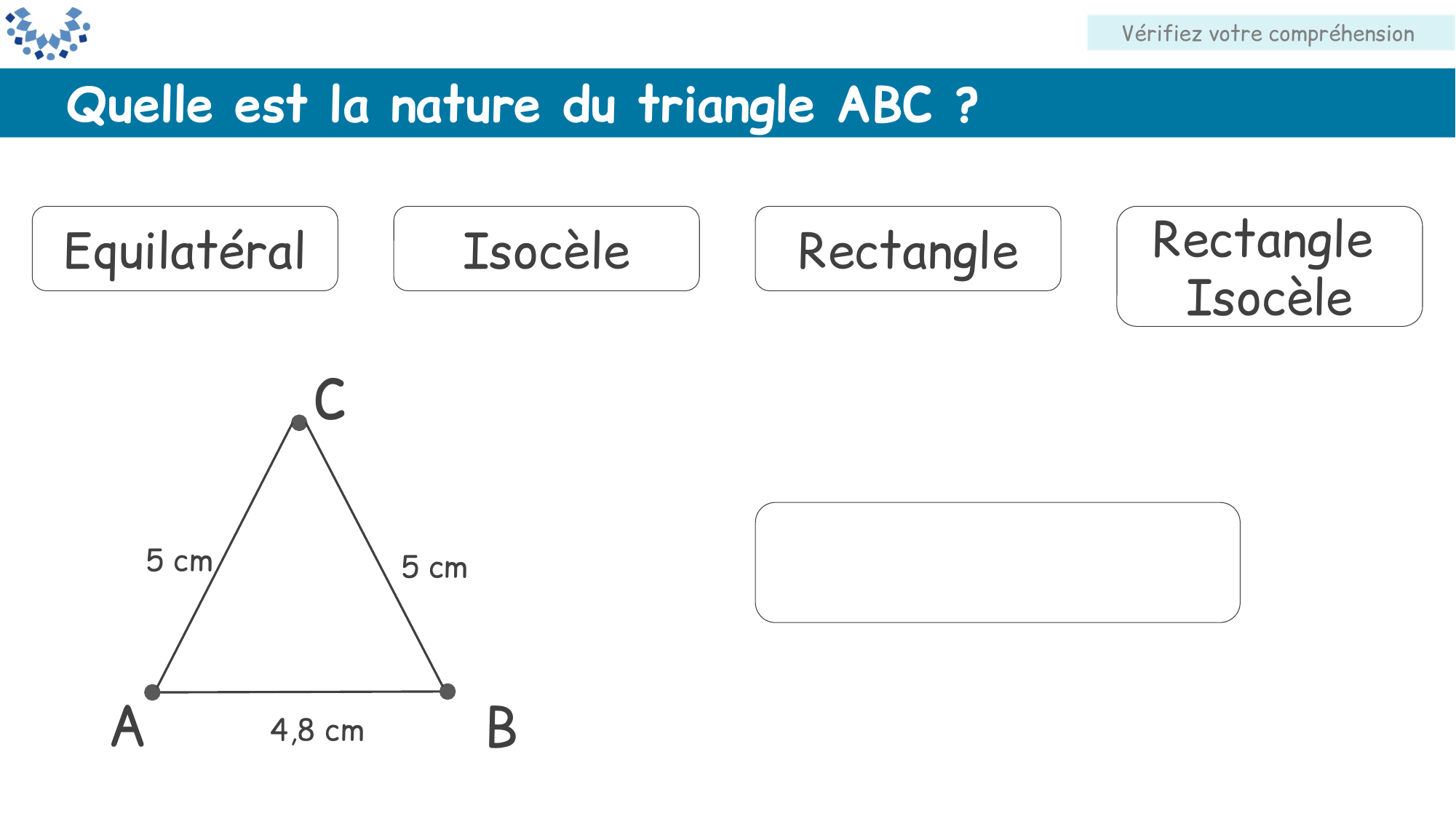

Vérifiez votre compréhension
Quelle est la nature du triangle ABC ?
Equilatéral
Isocèle
Rectangle
Rectangle  Isocèle
C

Isocèle
5 cm
5 cm

A

B
4,8 cm